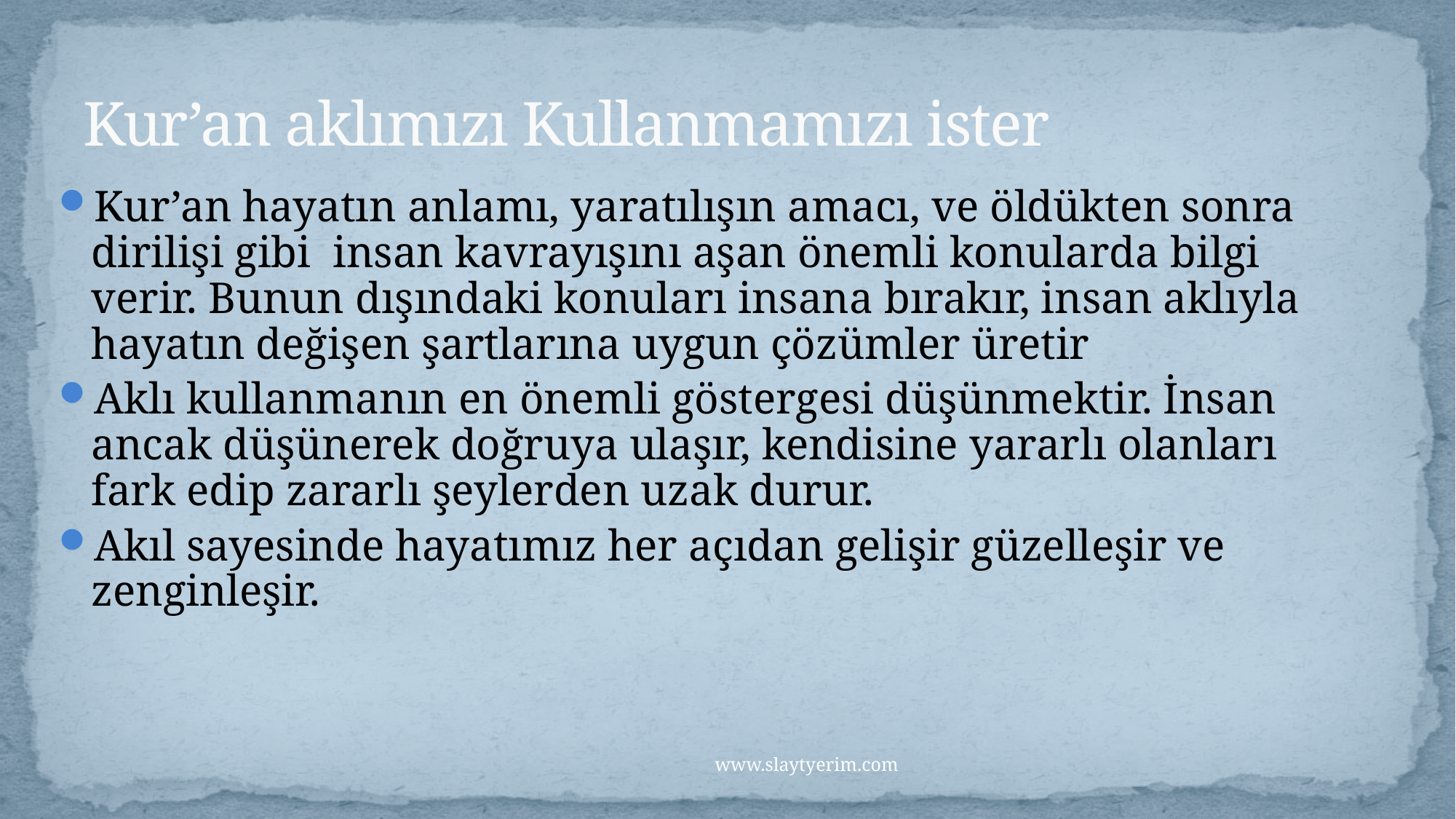

# Kur’an aklımızı Kullanmamızı ister
Kur’an hayatın anlamı, yaratılışın amacı, ve öldükten sonra dirilişi gibi  insan kavrayışını aşan önemli konularda bilgi verir. Bunun dışındaki konuları insana bırakır, insan aklıyla hayatın değişen şartlarına uygun çözümler üretir
Aklı kullanmanın en önemli göstergesi düşünmektir. İnsan ancak düşünerek doğruya ulaşır, kendisine yararlı olanları fark edip zararlı şeylerden uzak durur.
Akıl sayesinde hayatımız her açıdan gelişir güzelleşir ve zenginleşir.
www.slaytyerim.com